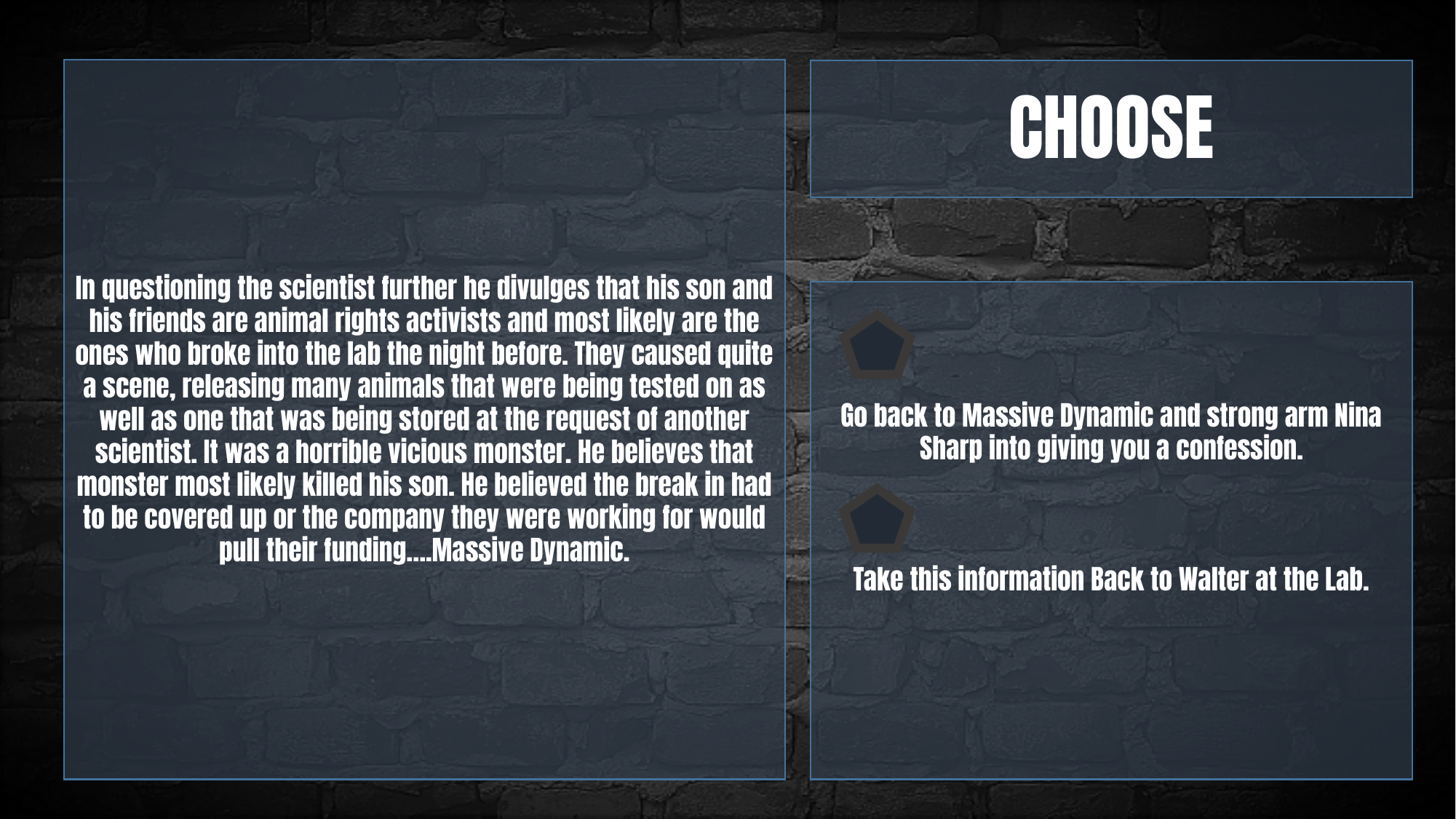

In questioning the scientist further he divulges that his son and his friends are animal rights activists and most likely are the ones who broke into the lab the night before. They caused quite a scene, releasing many animals that were being tested on as well as one that was being stored at the request of another scientist. It was a horrible vicious monster. He believes that monster most likely killed his son. He believed the break in had to be covered up or the company they were working for would pull their funding….Massive Dynamic.
CHOOSE
Go back to Massive Dynamic and strong arm Nina Sharp into giving you a confession.

Take this information Back to Walter at the Lab.